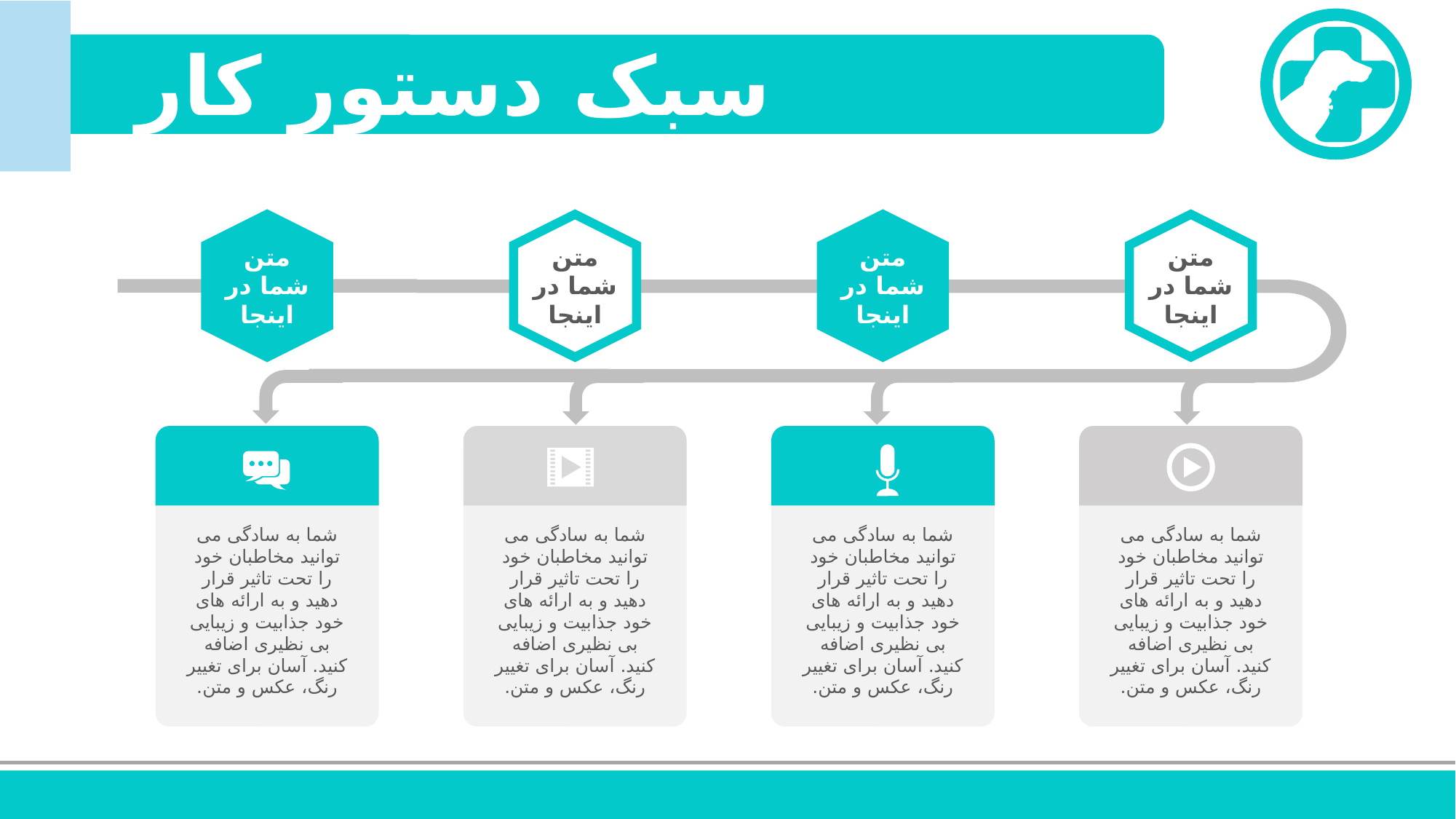

سبک دستور کار

متن شما در اینجا
متن شما در اینجا
متن شما در اینجا
متن شما در اینجا

شما به سادگی می توانید مخاطبان خود را تحت تاثیر قرار دهید و به ارائه های خود جذابیت و زیبایی بی نظیری اضافه کنید. آسان برای تغییر رنگ، عکس و متن.
شما به سادگی می توانید مخاطبان خود را تحت تاثیر قرار دهید و به ارائه های خود جذابیت و زیبایی بی نظیری اضافه کنید. آسان برای تغییر رنگ، عکس و متن.
شما به سادگی می توانید مخاطبان خود را تحت تاثیر قرار دهید و به ارائه های خود جذابیت و زیبایی بی نظیری اضافه کنید. آسان برای تغییر رنگ، عکس و متن.
شما به سادگی می توانید مخاطبان خود را تحت تاثیر قرار دهید و به ارائه های خود جذابیت و زیبایی بی نظیری اضافه کنید. آسان برای تغییر رنگ، عکس و متن.